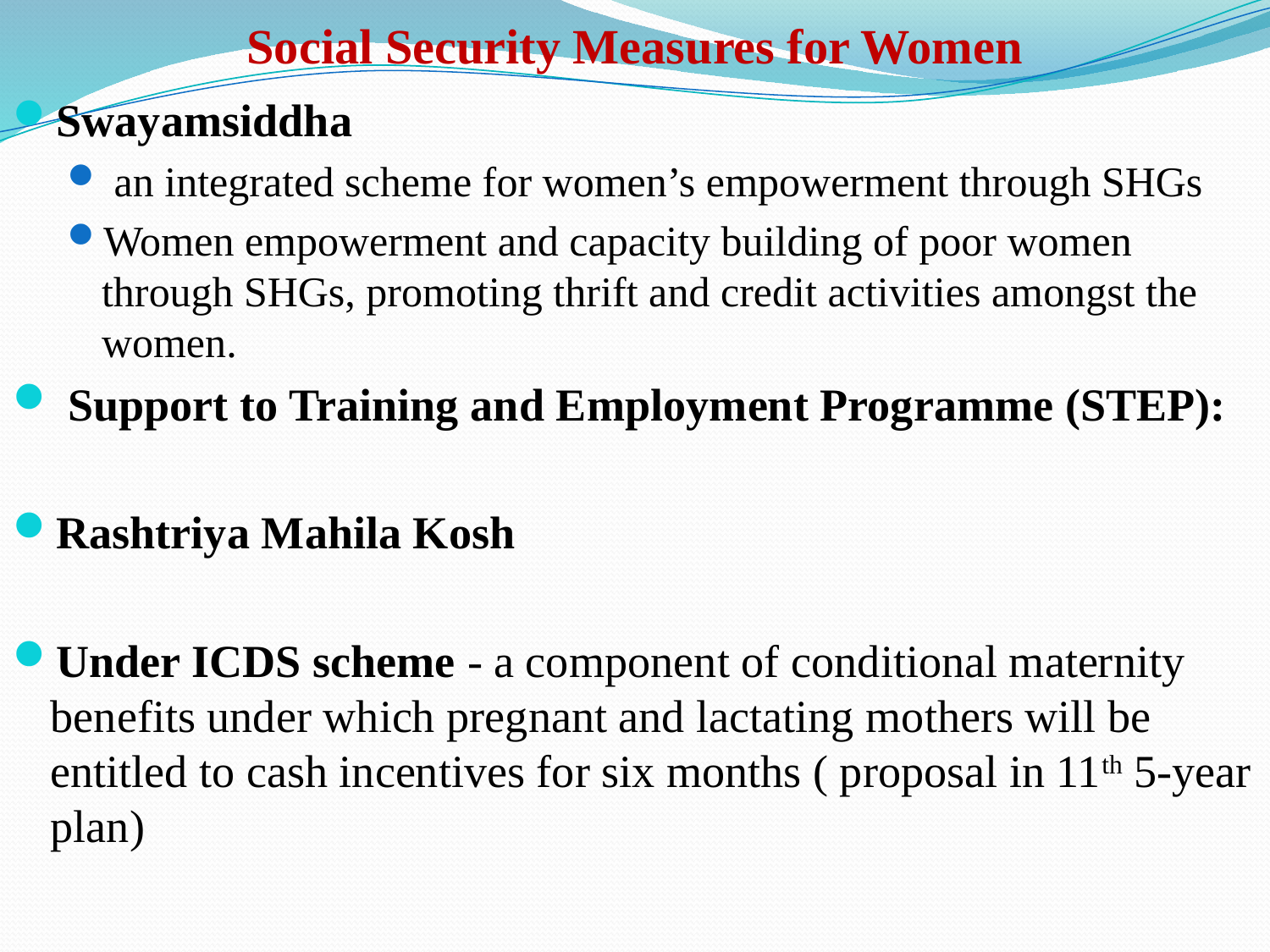

# Social Security Measures for Women
Swayamsiddha
 an integrated scheme for women’s empowerment through SHGs
Women empowerment and capacity building of poor women through SHGs, promoting thrift and credit activities amongst the women.
 Support to Training and Employment Programme (STEP):

Rashtriya Mahila Kosh

Under ICDS scheme - a component of conditional maternity benefits under which pregnant and lactating mothers will be entitled to cash incentives for six months ( proposal in 11th 5-year plan)